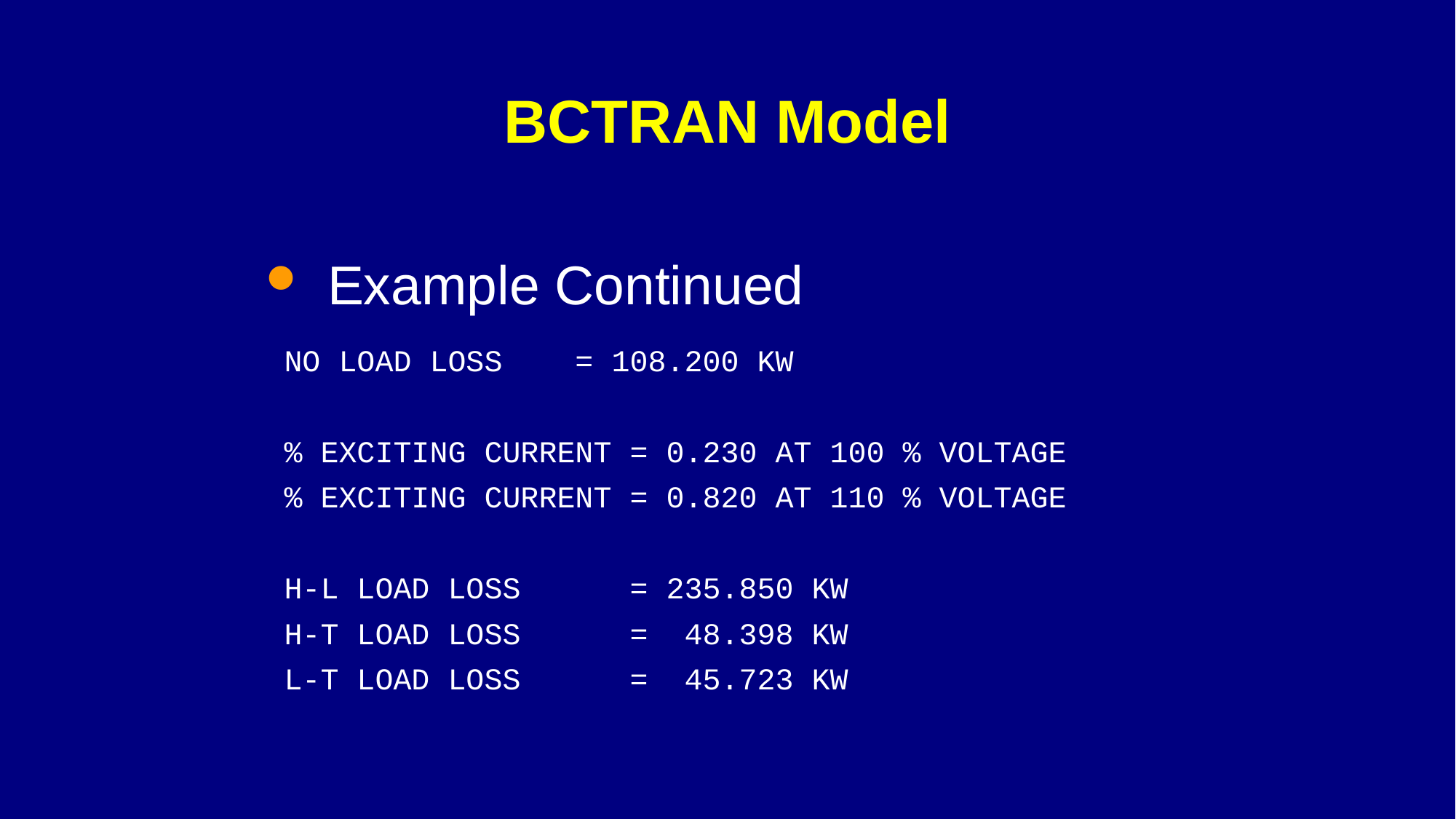

# BCTRAN Model

Example Continued

 NO LOAD LOSS    = 108.200 KW

 % EXCITING CURRENT = 0.230 AT 100 % VOLTAGE
 % EXCITING CURRENT = 0.820 AT 110 % VOLTAGE

 H-L LOAD LOSS      = 235.850 KW
 H-T LOAD LOSS      =  48.398 KW
 L-T LOAD LOSS      =  45.723 KW